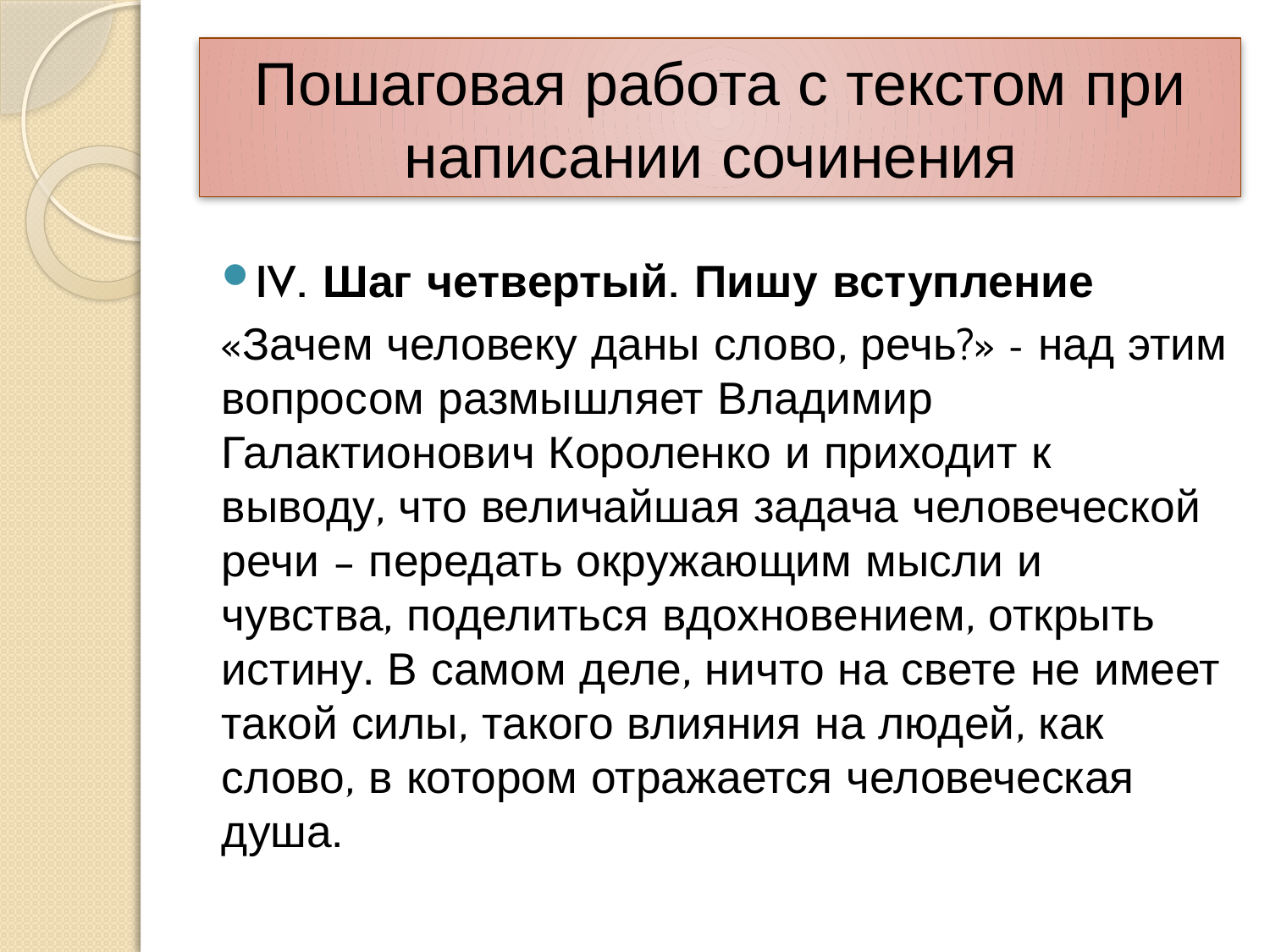

# Пошаговая работа с текстом при написании сочинения
IV. Шаг четвертый. Пишу вступление
«Зачем человеку даны слово, речь?» - над этим вопросом размышляет Владимир Галактионович Короленко и приходит к выводу, что величайшая задача человеческой речи – передать окружающим мысли и чувства, поделиться вдохновением, открыть истину. В самом деле, ничто на свете не имеет такой силы, такого влияния на людей, как слово, в котором отражается человеческая душа.